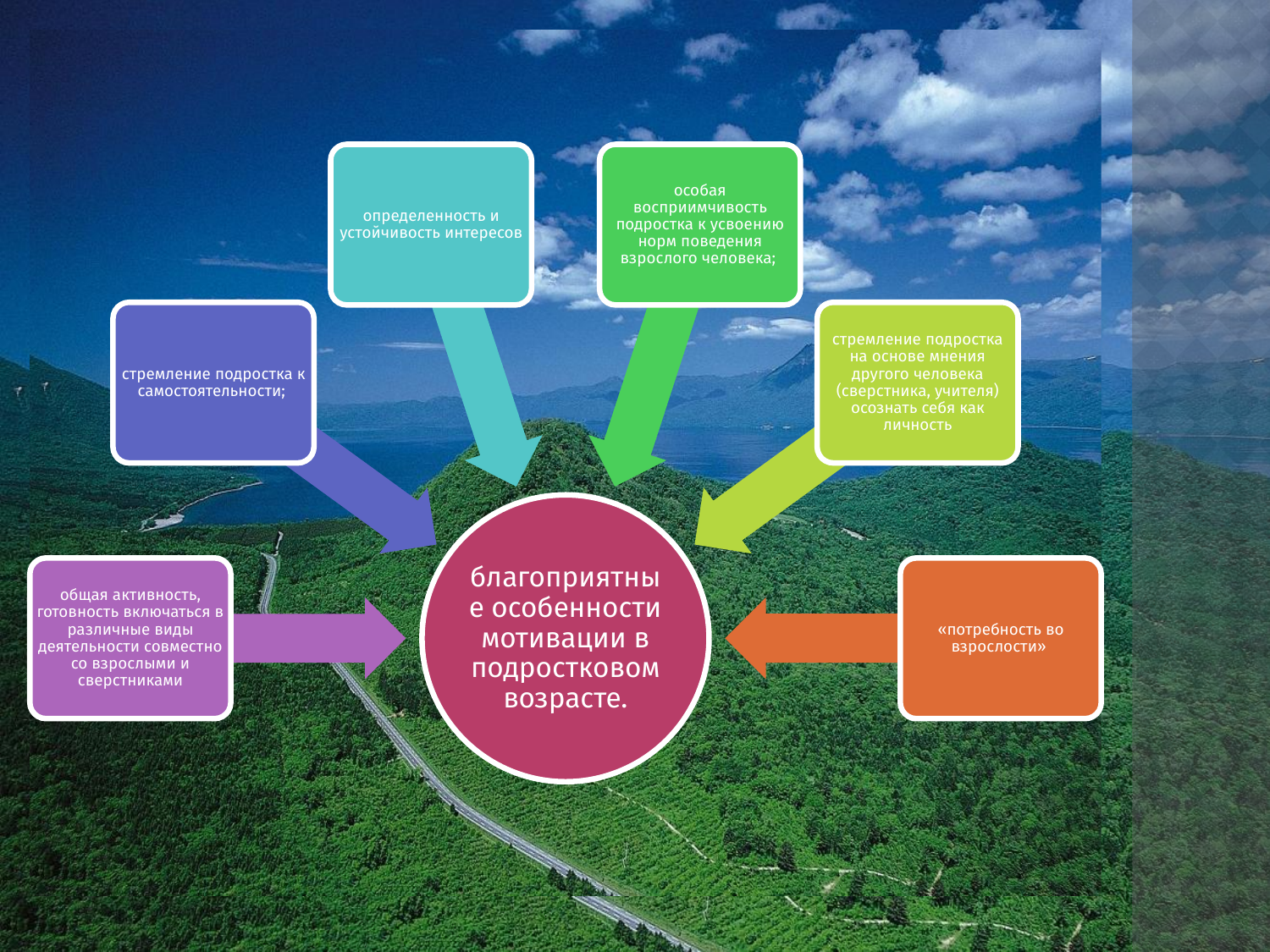

благоприятные особенности мотивации в подростковом возрасте.
общая активность, готовность включаться в различные виды деятельнос­ти совместно со взрослыми и сверстниками
стремление подростка к самостоя­тельности;
определенность и устойчивость интересов
особая восприимчивость подрос­тка к усвоению норм поведения взрослого человека;
стремление подрос­тка на основе мнения другого человека (сверстника, учителя) осознать себя как личность
«потребность во взрослости»